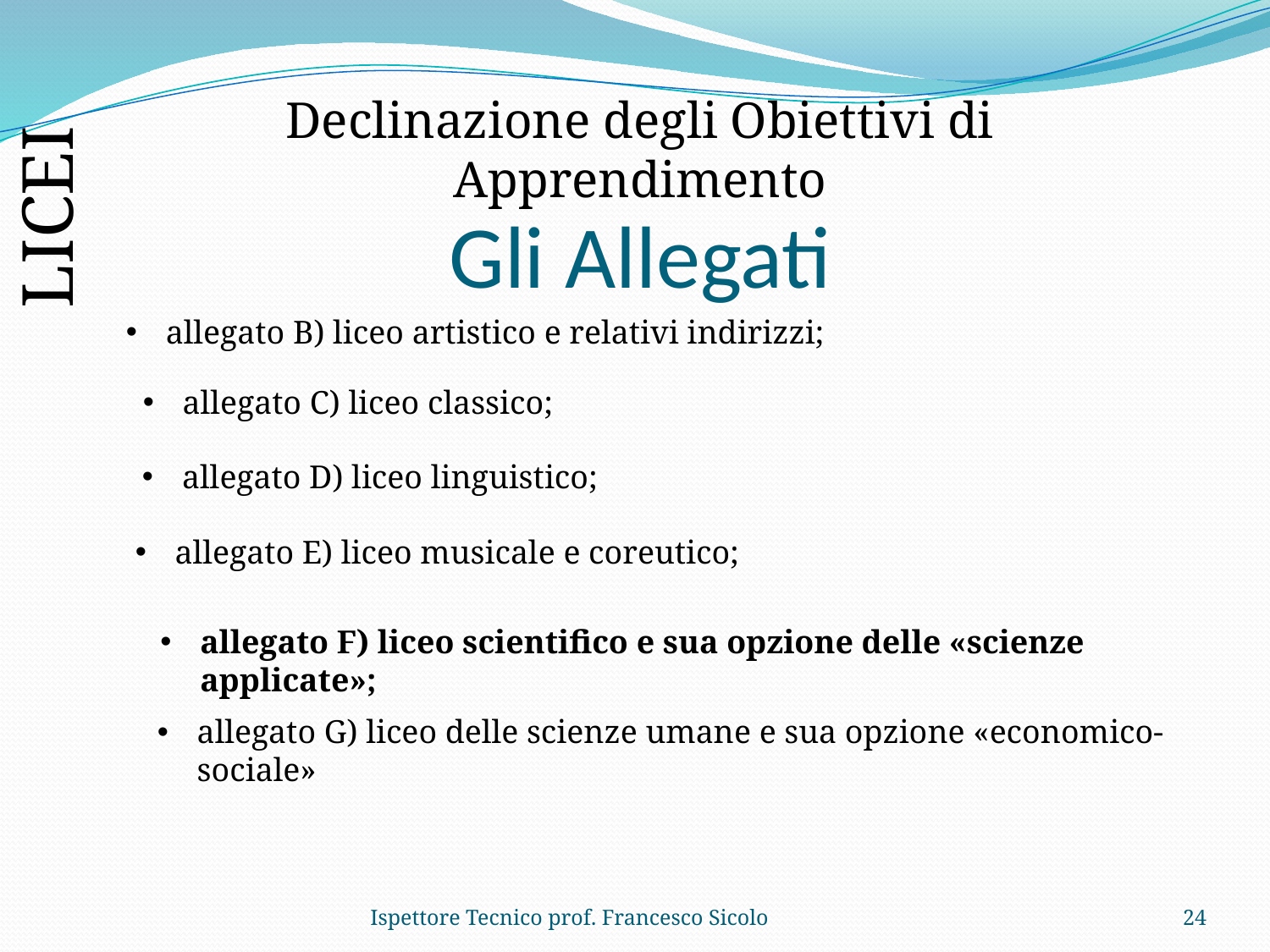

Declinazione degli Obiettivi di Apprendimento
# Gli Allegati
LICEI
allegato B) liceo artistico e relativi indirizzi;
allegato C) liceo classico;
allegato D) liceo linguistico;
allegato E) liceo musicale e coreutico;
allegato F) liceo scientifico e sua opzione delle «scienze applicate»;
allegato G) liceo delle scienze umane e sua opzione «economico-sociale»
Ispettore Tecnico prof. Francesco Sicolo
24